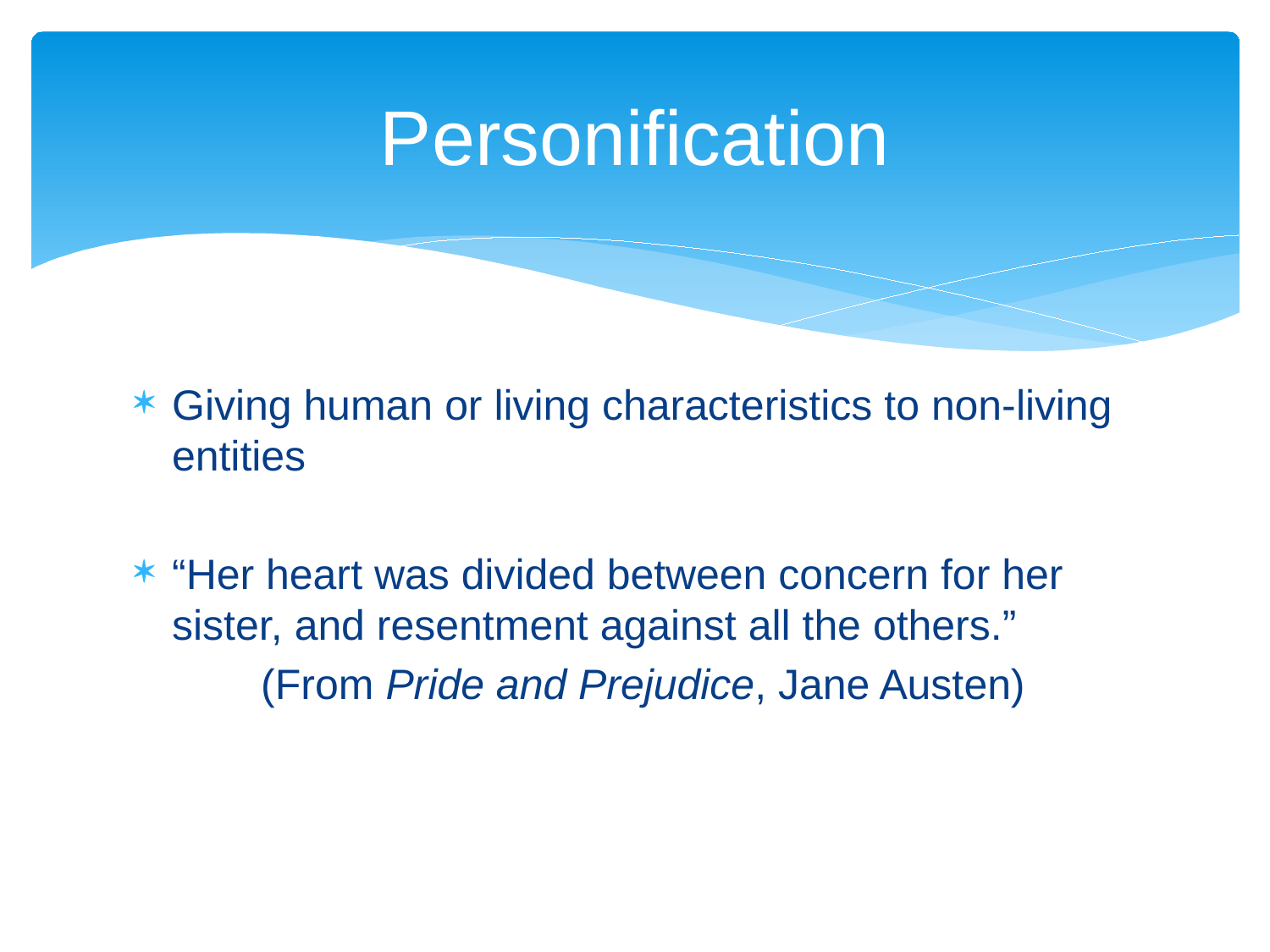

# Personification
Giving human or living characteristics to non-living entities

“Her heart was divided between concern for her sister, and resentment against all the others.”
	(From Pride and Prejudice, Jane Austen)